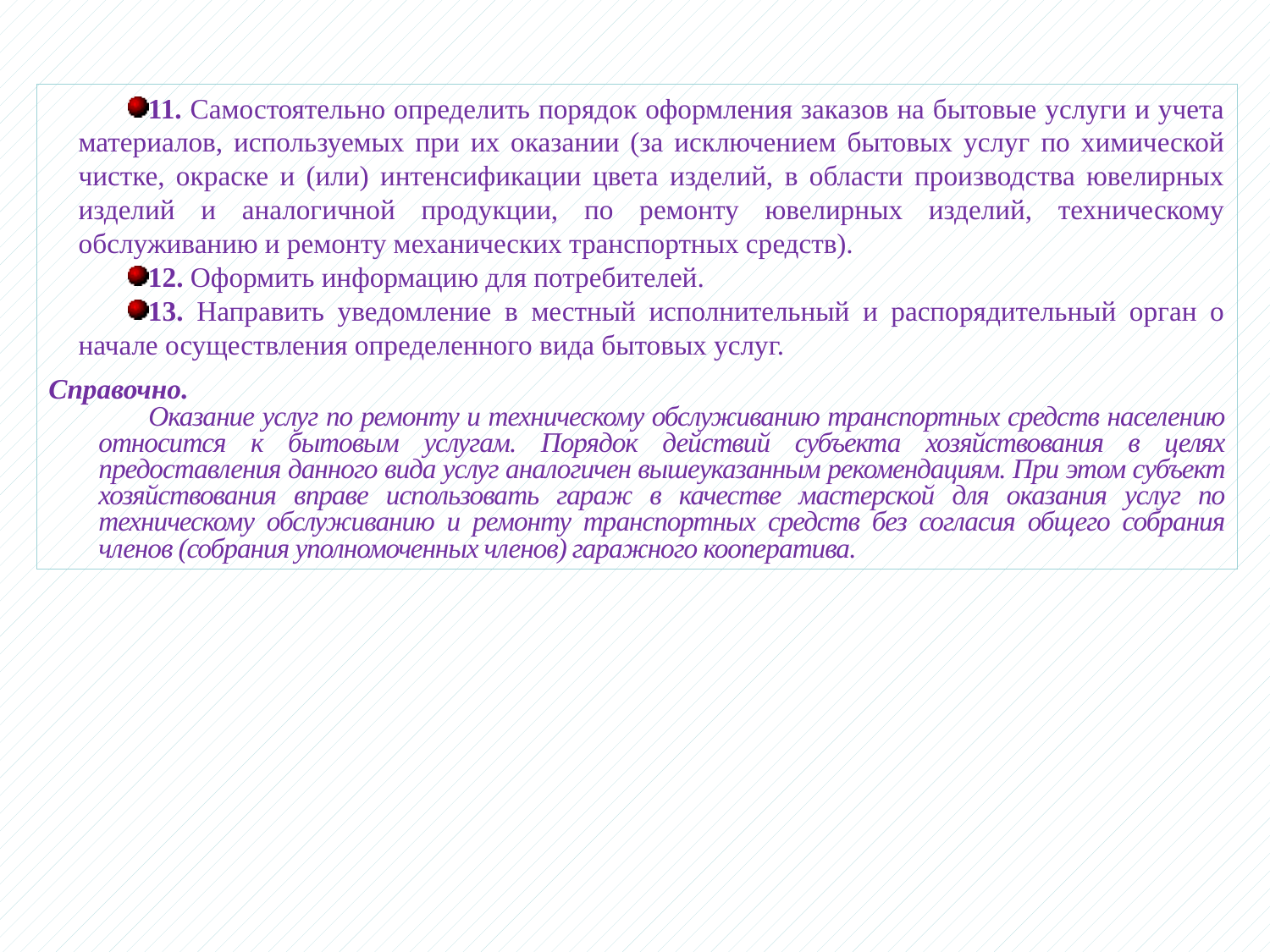

11. Самостоятельно определить порядок оформления заказов на бытовые услуги и учета материалов, используемых при их оказании (за исключением бытовых услуг по химической чистке, окраске и (или) интенсификации цвета изделий, в области производства ювелирных изделий и аналогичной продукции, по ремонту ювелирных изделий, техническому обслуживанию и ремонту механических транспортных средств).
12. Оформить информацию для потребителей.
13. Направить уведомление в местный исполнительный и распорядительный орган о начале осуществления определенного вида бытовых услуг.
Справочно.
Оказание услуг по ремонту и техническому обслуживанию транспортных средств населению относится к бытовым услугам. Порядок действий субъекта хозяйствования в целях предоставления данного вида услуг аналогичен вышеуказанным рекомендациям. При этом субъект хозяйствования вправе использовать гараж в качестве мастерской для оказания услуг по техническому обслуживанию и ремонту транспортных средств без согласия общего собрания членов (собрания уполномоченных членов) гаражного кооператива.